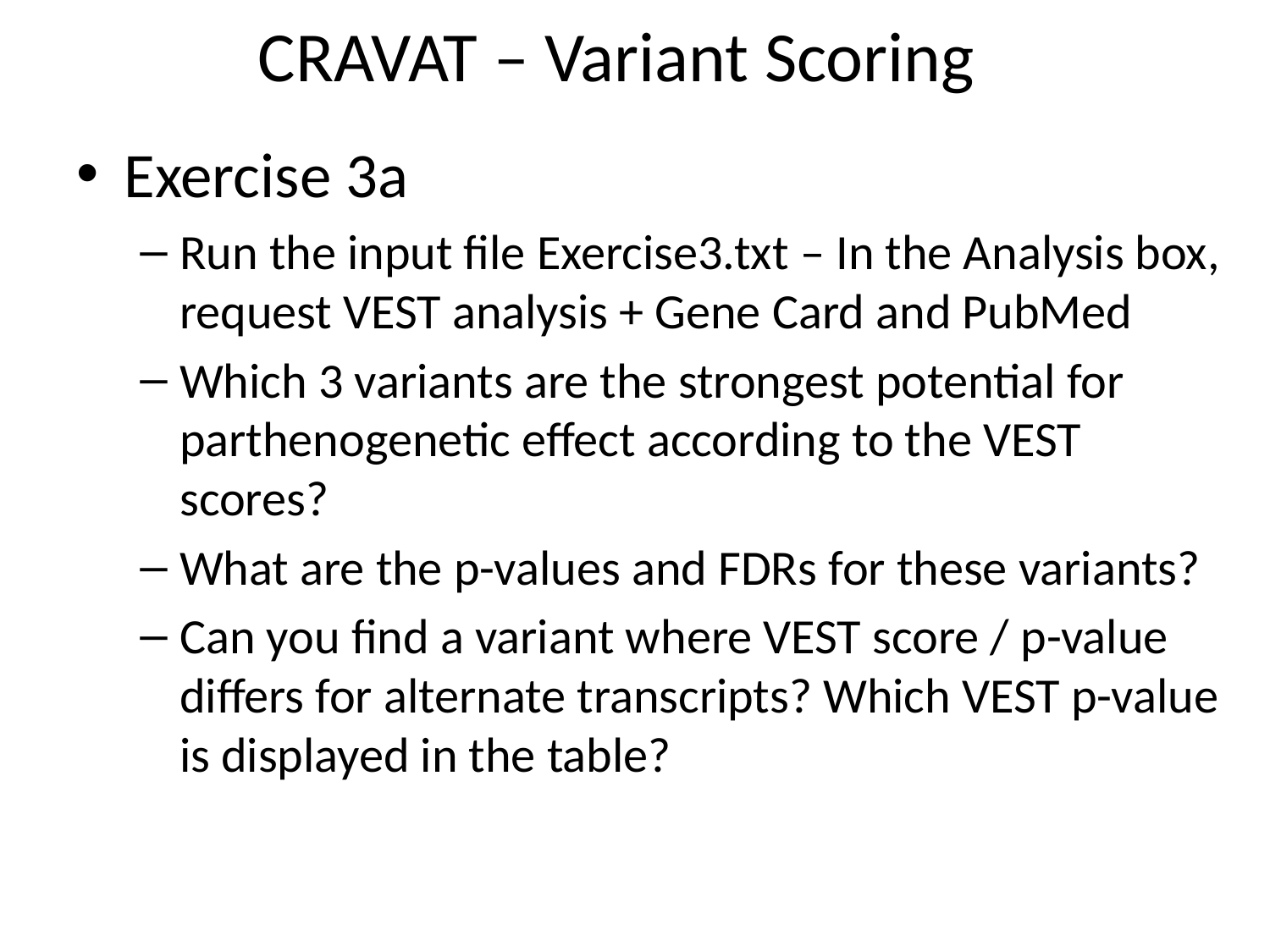

# CRAVAT – Variant Scoring

Exercise 3a
Run the input file Exercise3.txt – In the Analysis box, request VEST analysis + Gene Card and PubMed
Which 3 variants are the strongest potential for parthenogenetic effect according to the VEST scores?
What are the p-values and FDRs for these variants?
Can you find a variant where VEST score / p-value differs for alternate transcripts? Which VEST p-value is displayed in the table?